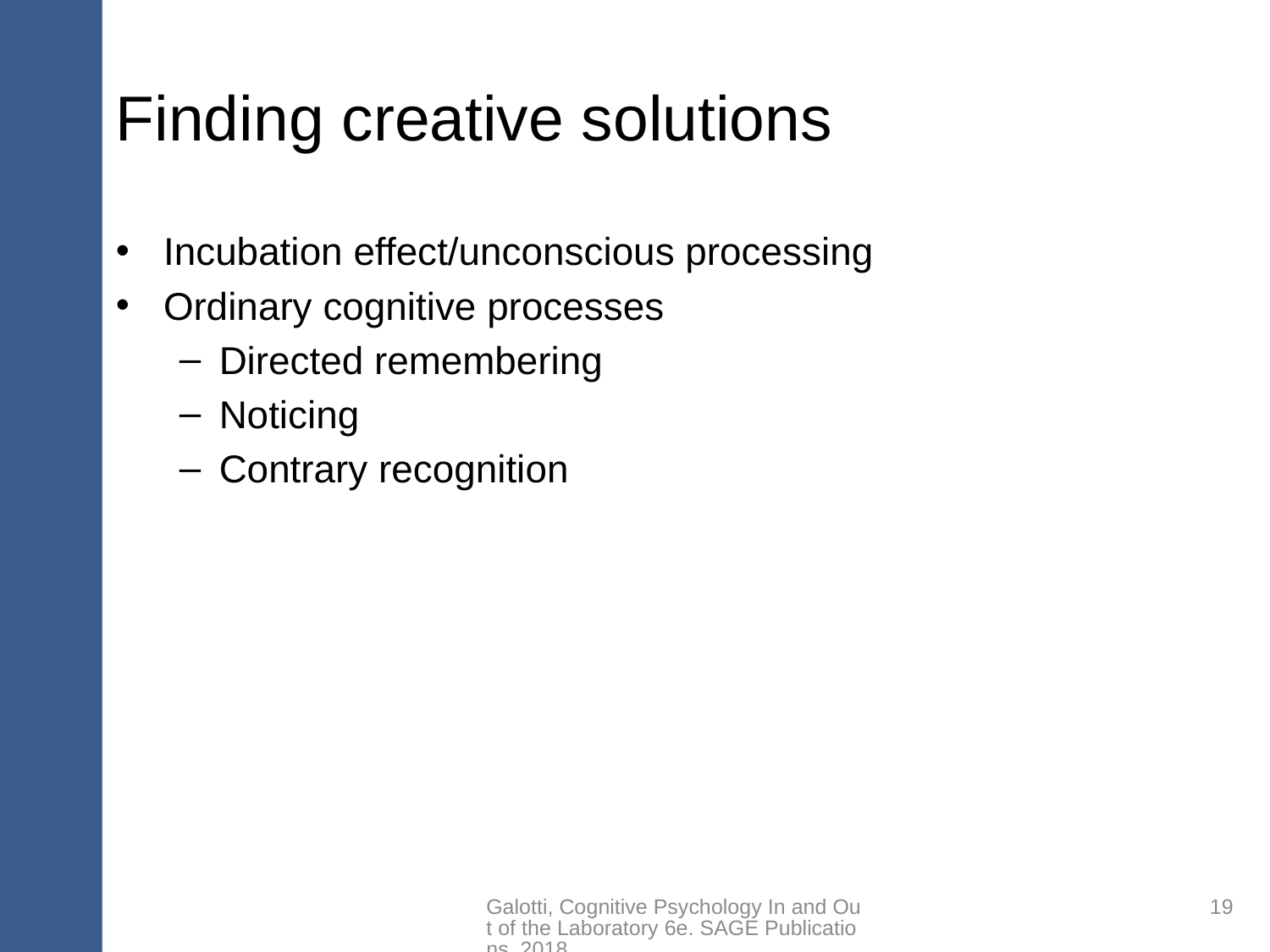

# Finding creative solutions
Incubation effect/unconscious processing
Ordinary cognitive processes
Directed remembering
Noticing
Contrary recognition
Galotti, Cognitive Psychology In and Out of the Laboratory 6e. SAGE Publications, 2018.
19